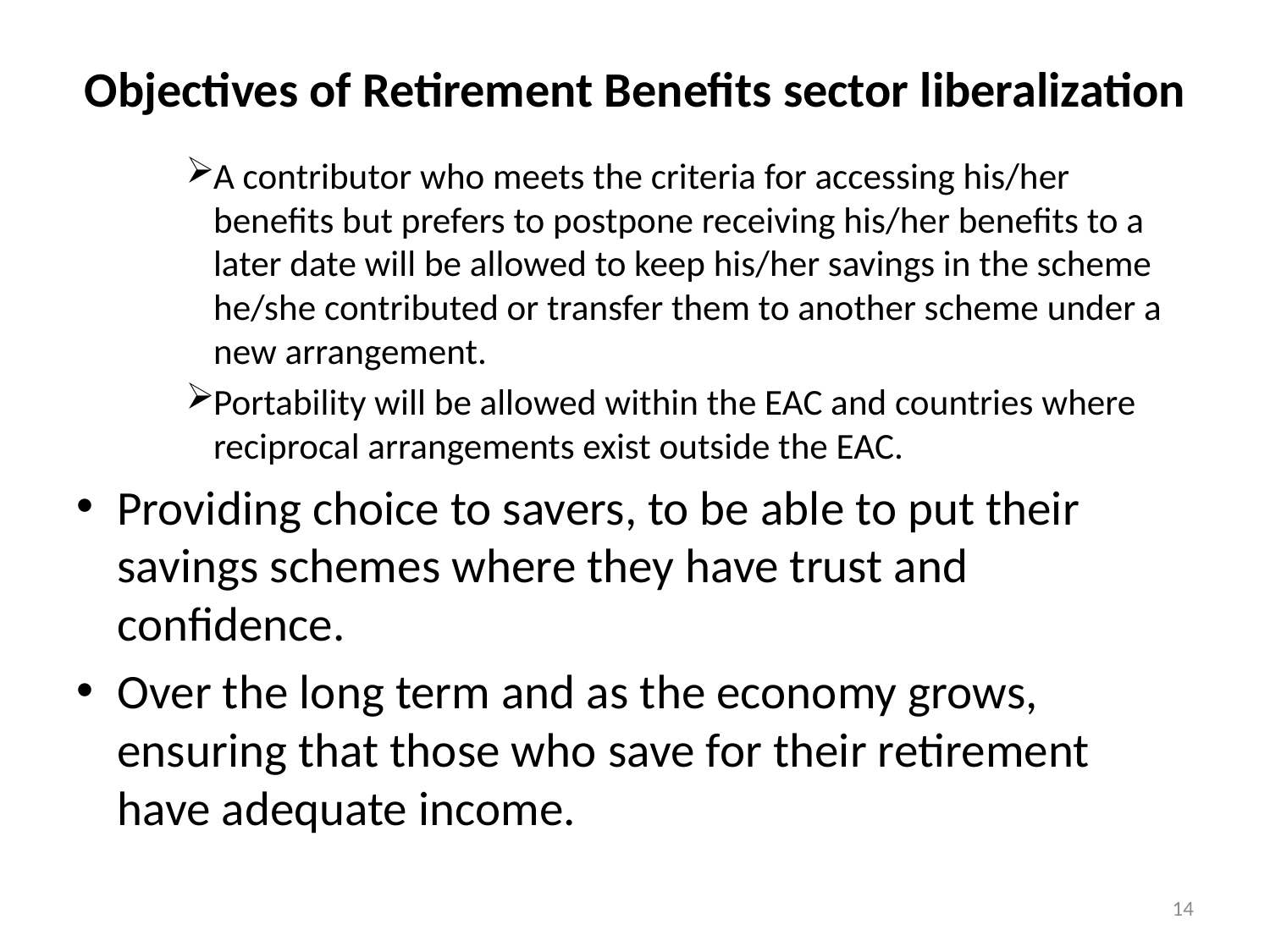

# Objectives of Retirement Benefits sector liberalization
A contributor who meets the criteria for accessing his/her benefits but prefers to postpone receiving his/her benefits to a later date will be allowed to keep his/her savings in the scheme he/she contributed or transfer them to another scheme under a new arrangement.
Portability will be allowed within the EAC and countries where reciprocal arrangements exist outside the EAC.
Providing choice to savers, to be able to put their savings schemes where they have trust and confidence.
Over the long term and as the economy grows, ensuring that those who save for their retirement have adequate income.
14